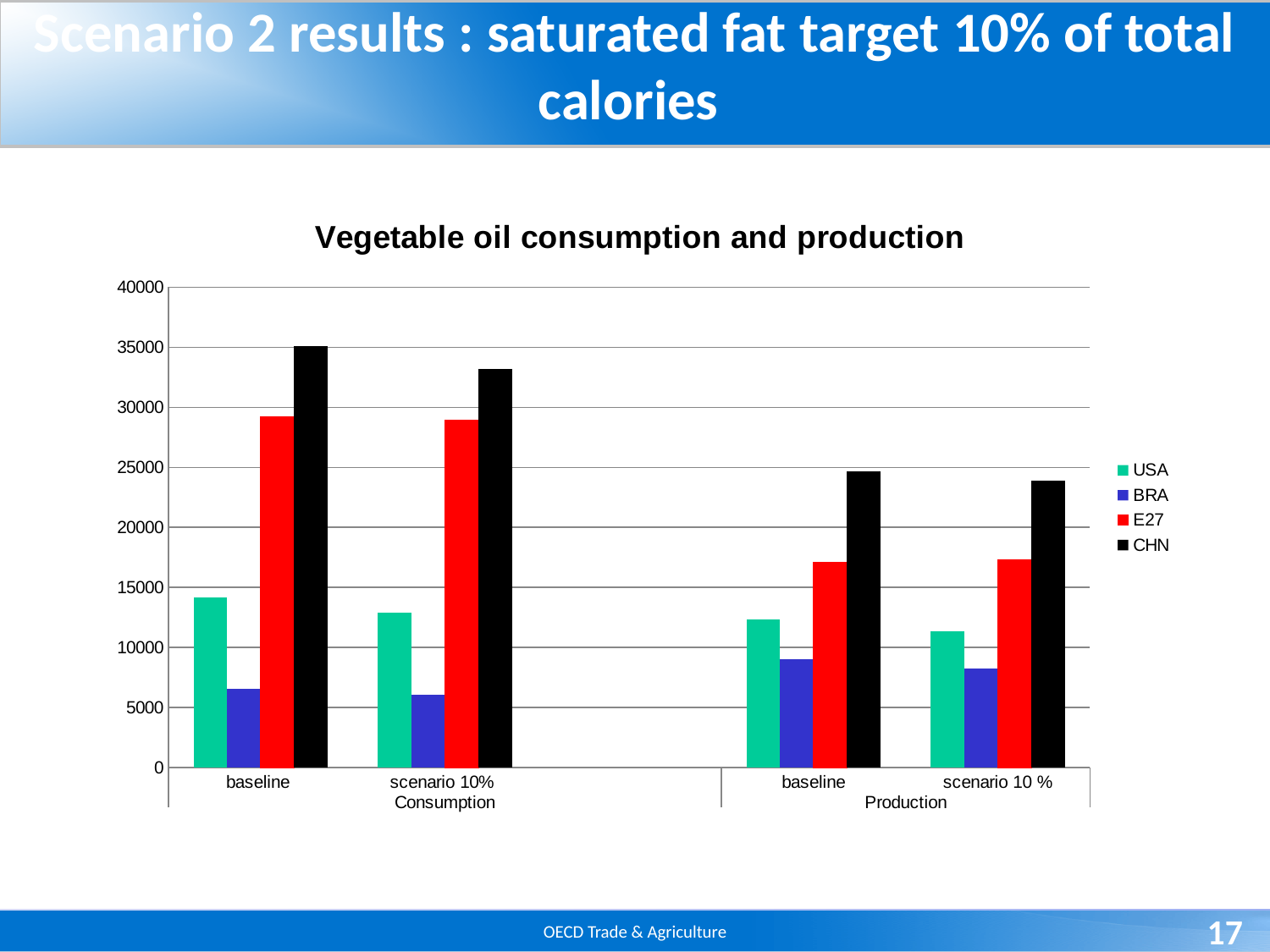

# Scenario 2 results : saturated fat target 10% of total calories

### Chart: Vegetable oil consumption and production

| Category | USA | BRA | E27 | CHN |
|---|---|---|---|---|
| baseline  | 14178.10610950129 | 6531.356054364142 | 29239.964303655222 | 35069.933467266594 |
| scenario 10%  | 12922.719800511712 | 6072.101937079885 | 28943.7500735264 | 33162.62050465325 |
|  | None | None | None | None |
| baseline | 12330.828855192609 | 9021.00075273487 | 17101.9476475875 | 24688.927974799622 |
| scenario 10 % | 11356.32652766129 | 8229.4968813804 | 17301.215121389298 | 23924.45296280589 |